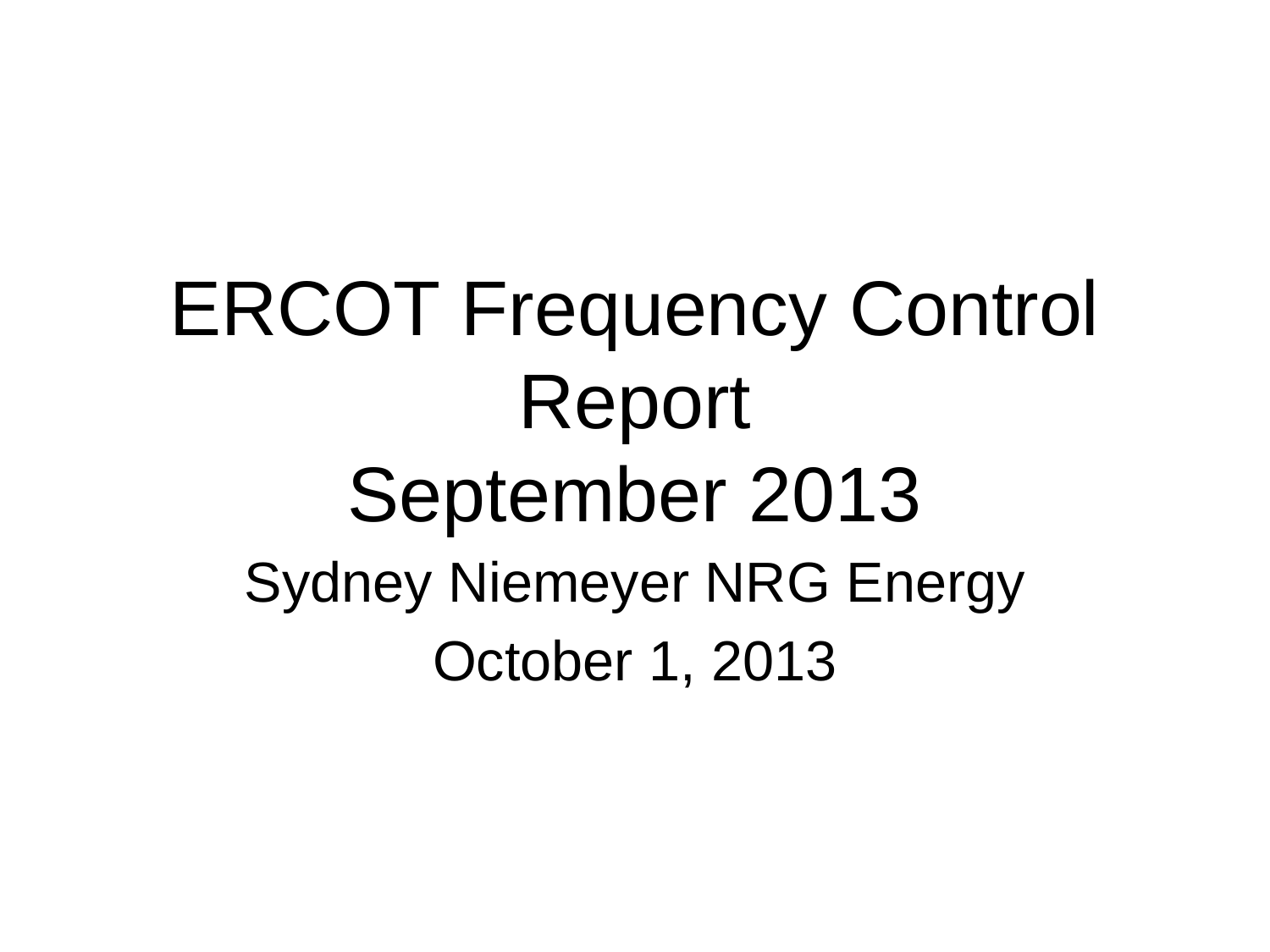

# ERCOT Frequency Control Report September 2013
Sydney Niemeyer NRG Energy
October 1, 2013